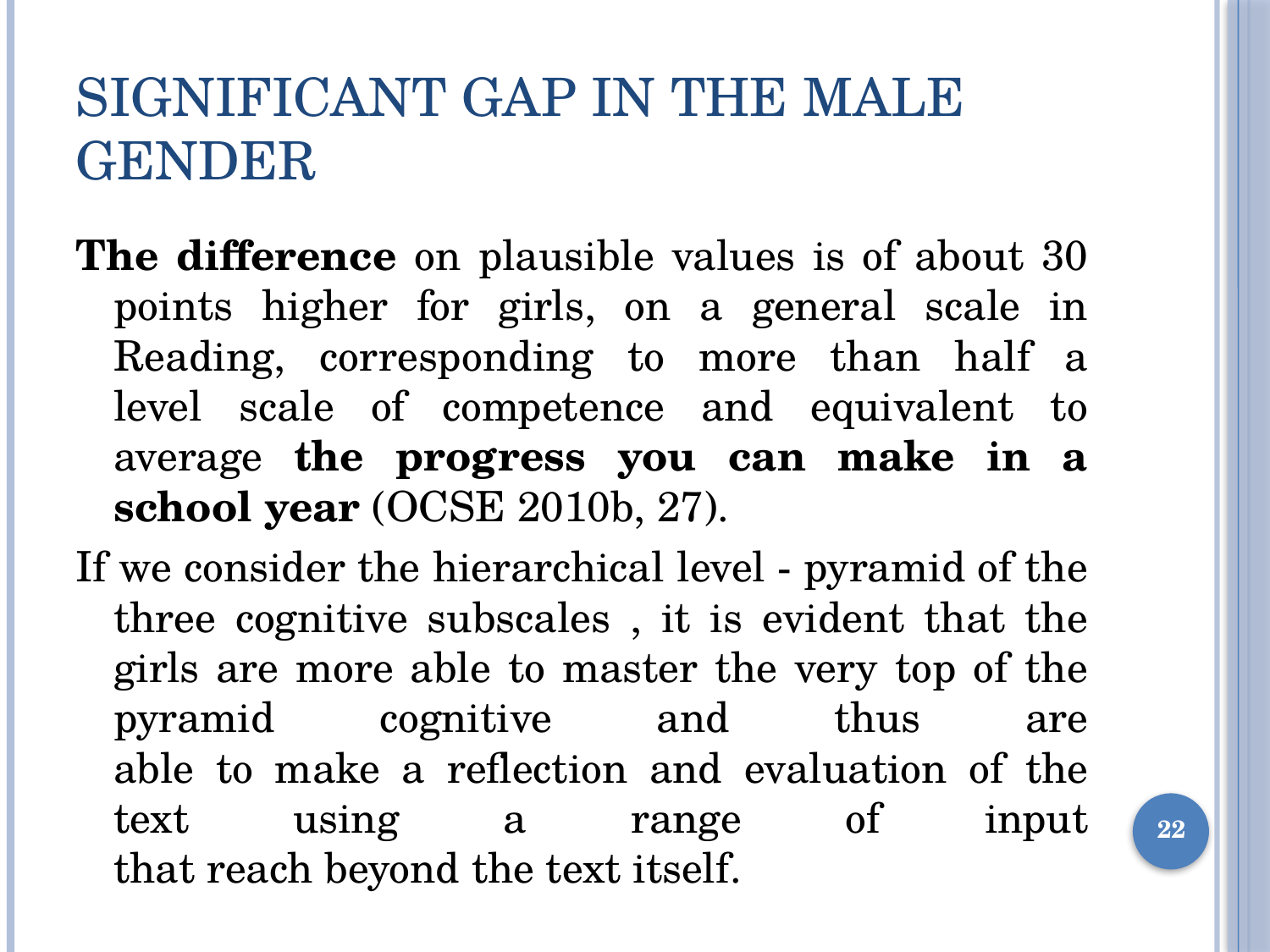

# significant gap in the male gender
The difference on plausible values is ​​of about 30 points higher for girls, on a general scale in Reading, corresponding to more than half a
level scale of competence and equivalent to average the progress you can make in a school year (OCSE 2010b, 27).
If we consider the hierarchical level - pyramid of the three cognitive subscales , it is evident that the girls are more able to master the very top of the pyramid cognitive and thus are
able to make a reflection and evaluation of the text using a range of input
that reach beyond the text itself.
22